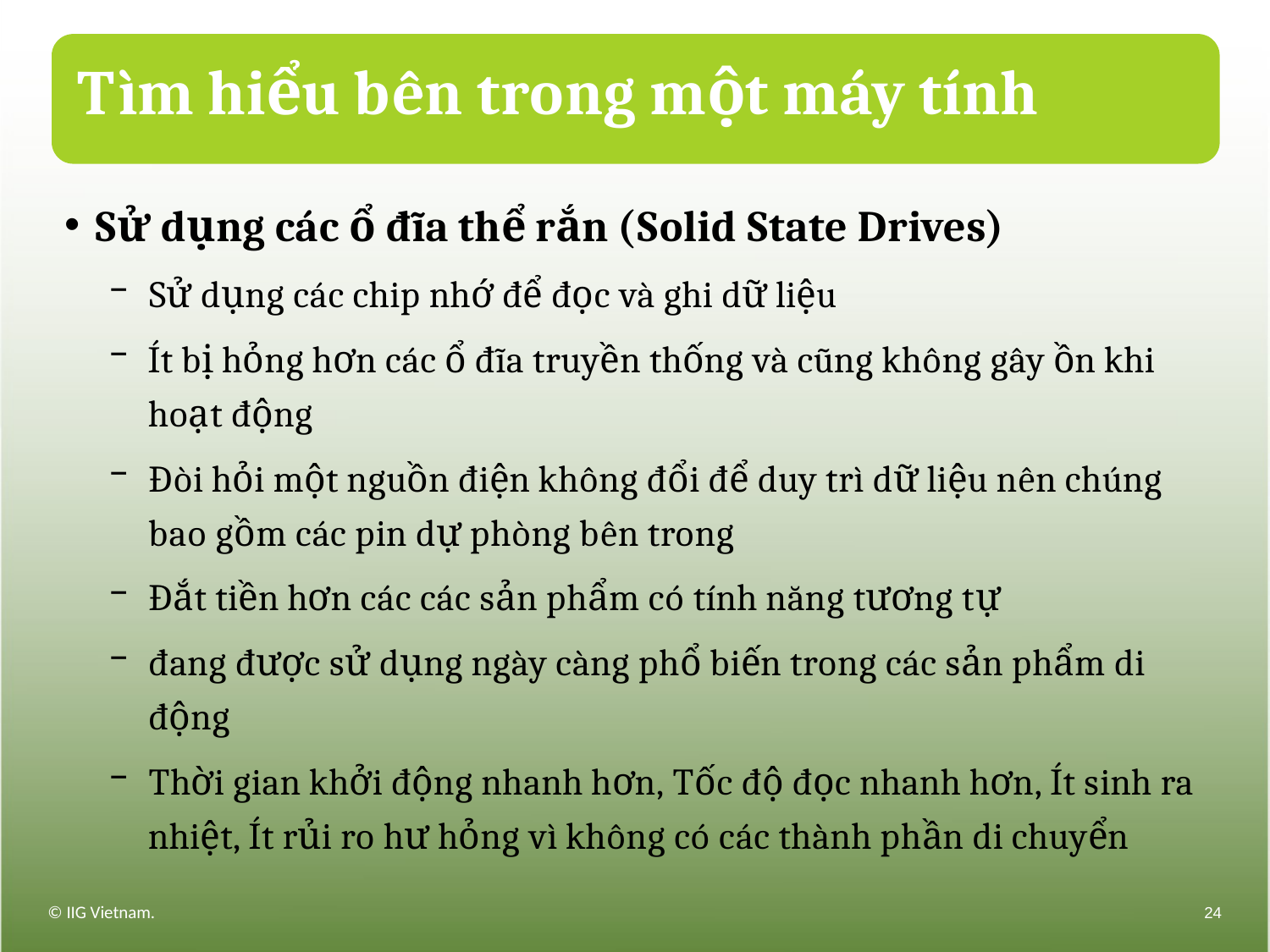

# Tìm hiểu bên trong một máy tính
Sử dụng các ổ đĩa thể rắn (Solid State Drives)
Sử dụng các chip nhớ để đọc và ghi dữ liệu
Ít bị hỏng hơn các ổ đĩa truyền thống và cũng không gây ồn khi hoạt động
Đòi hỏi một nguồn điện không đổi để duy trì dữ liệu nên chúng bao gồm các pin dự phòng bên trong
Đắt tiền hơn các các sản phẩm có tính năng tương tự
đang được sử dụng ngày càng phổ biến trong các sản phẩm di động
Thời gian khởi động nhanh hơn, Tốc độ đọc nhanh hơn, Ít sinh ra nhiệt, Ít rủi ro hư hỏng vì không có các thành phần di chuyển
© IIG Vietnam.
24